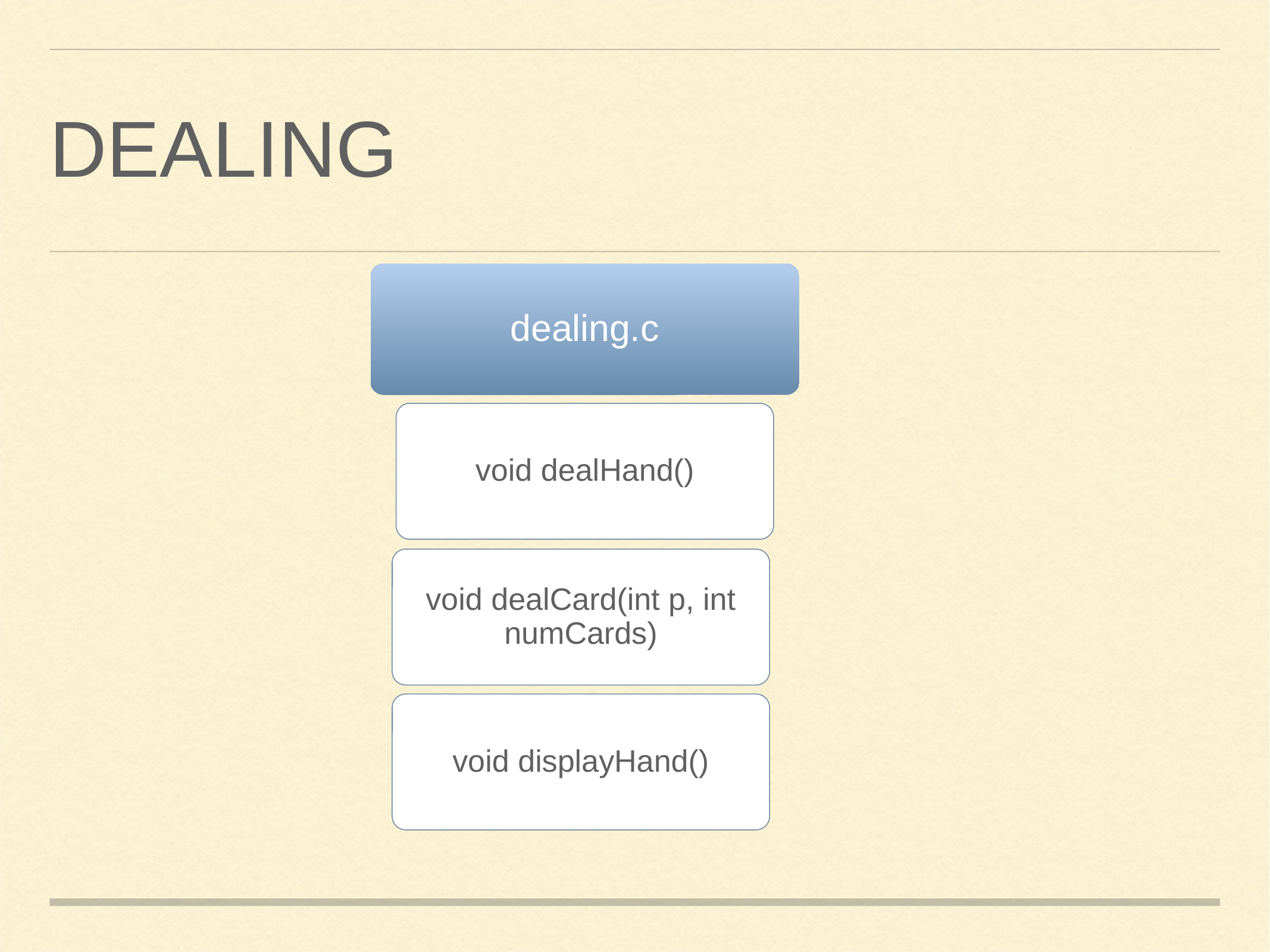

# dealing

dealing.c

void dealHand()

void dealCard(int p, int numCards)

void displayHand()